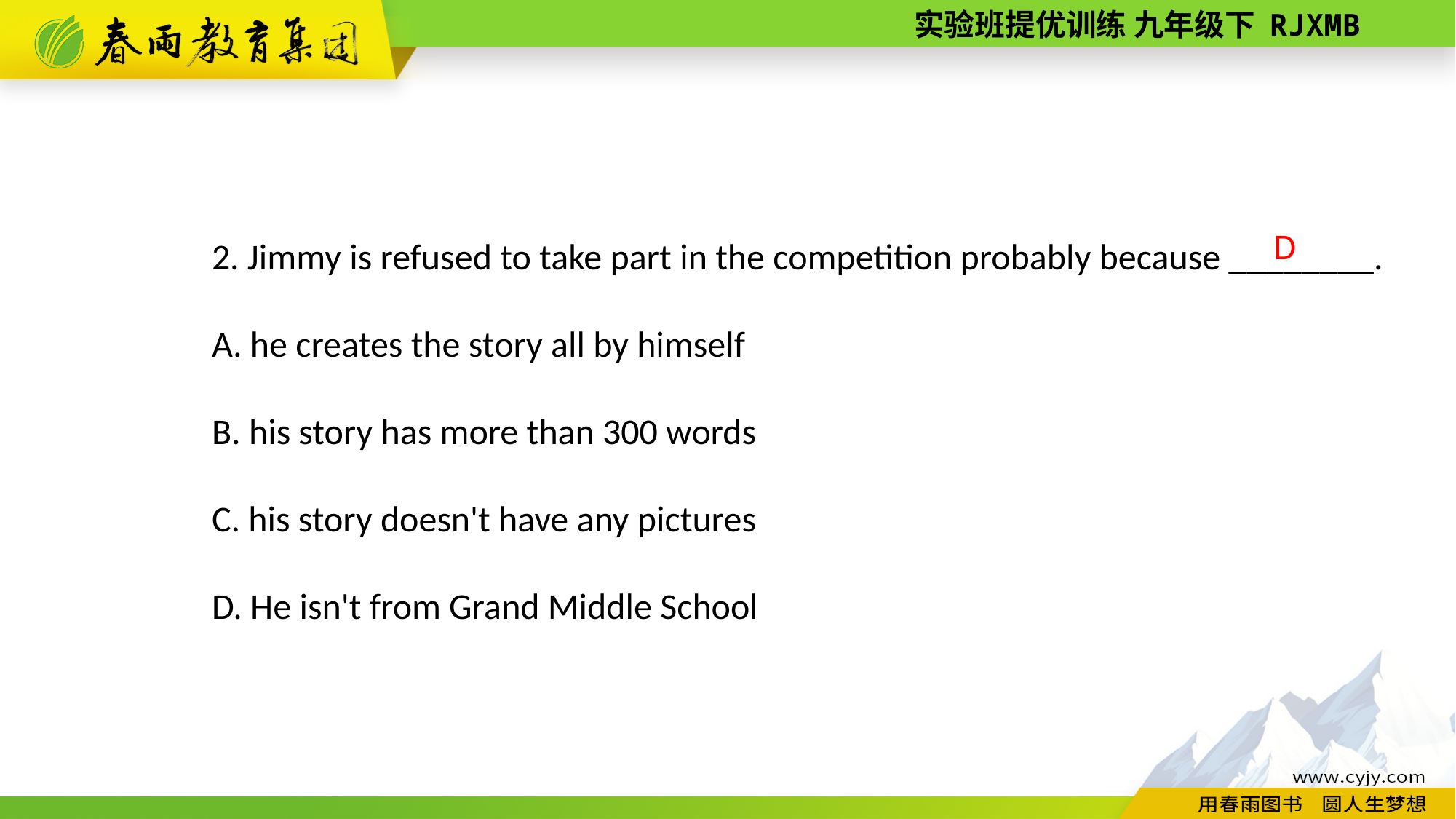

2. Jimmy is refused to take part in the competition probably because ________.
A. he creates the story all by himself
B. his story has more than 300 words
C. his story doesn't have any pictures
D. He isn't from Grand Middle School
D